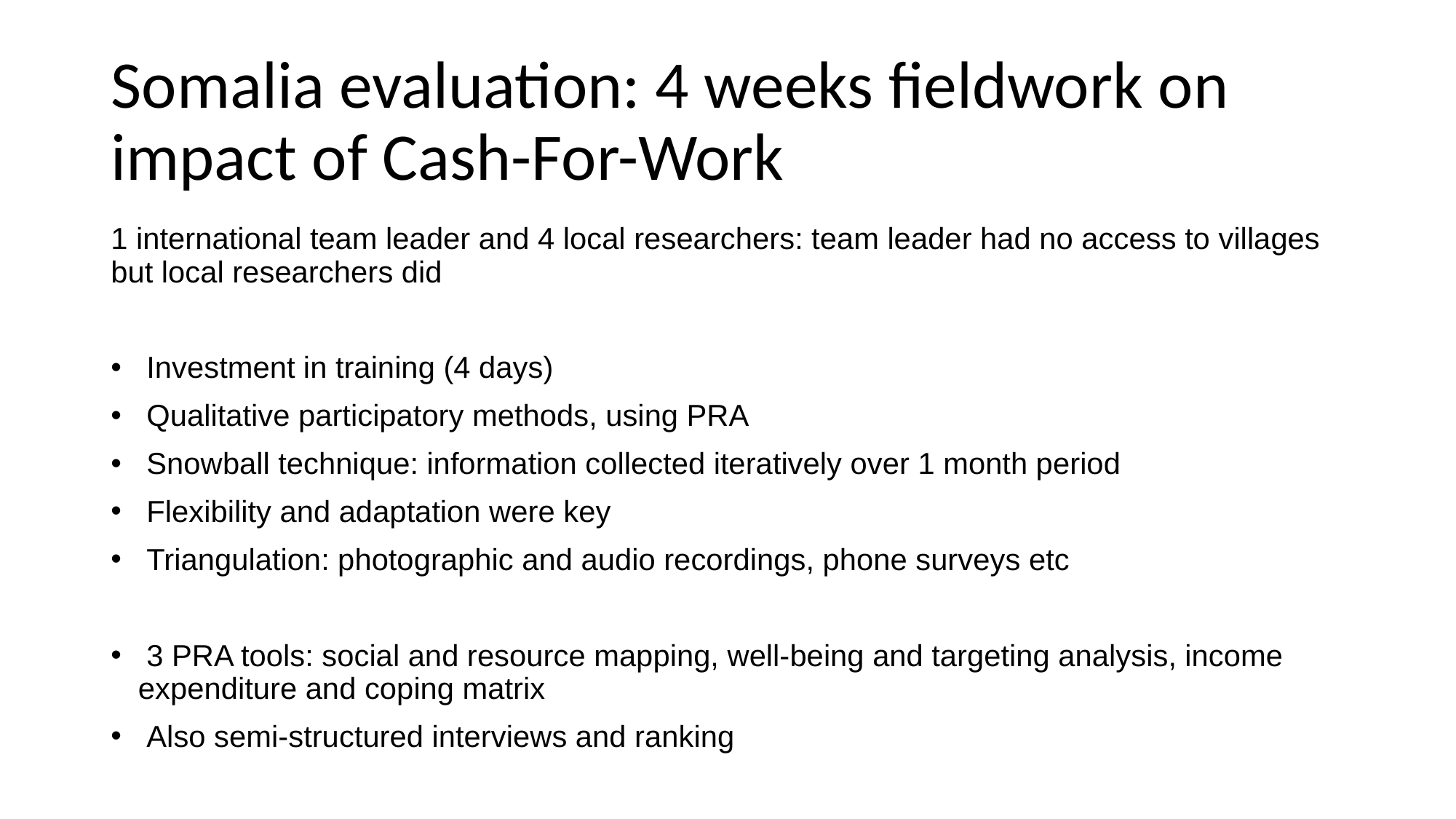

Somalia evaluation: 4 weeks fieldwork on impact of Cash-For-Work
1 international team leader and 4 local researchers: team leader had no access to villages but local researchers did

 Investment in training (4 days)
 Qualitative participatory methods, using PRA
 Snowball technique: information collected iteratively over 1 month period
 Flexibility and adaptation were key
 Triangulation: photographic and audio recordings, phone surveys etc

 3 PRA tools: social and resource mapping, well-being and targeting analysis, income expenditure and coping matrix
 Also semi-structured interviews and ranking